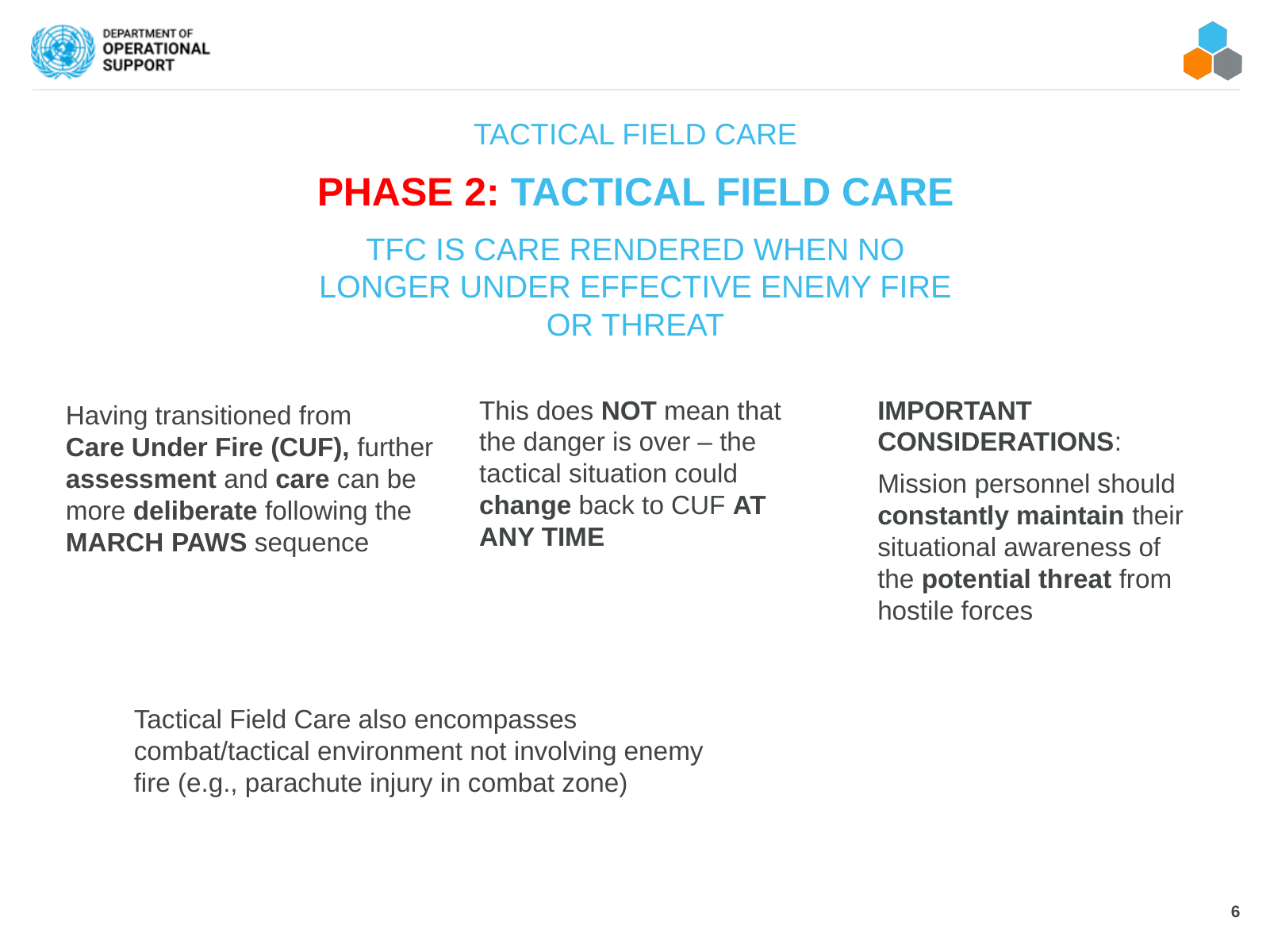

TACTICAL FIELD CARE
#
PHASE 2: TACTICAL FIELD CARE

TFC IS CARE RENDERED WHEN NO
LONGER UNDER EFFECTIVE ENEMY FIRE
OR THREAT

This does NOT mean that
the danger is over – the
tactical situation could
change back to CUF AT
ANY TIME

IMPORTANT
CONSIDERATIONS:
Mission personnel should
constantly maintain their
situational awareness of
the potential threat from
hostile forces

Having transitioned from
Care Under Fire (CUF), further
assessment and care can be
more deliberate following the
MARCH PAWS sequence

Tactical Field Care also encompasses
combat/tactical environment not involving enemy
fire (e.g., parachute injury in combat zone)